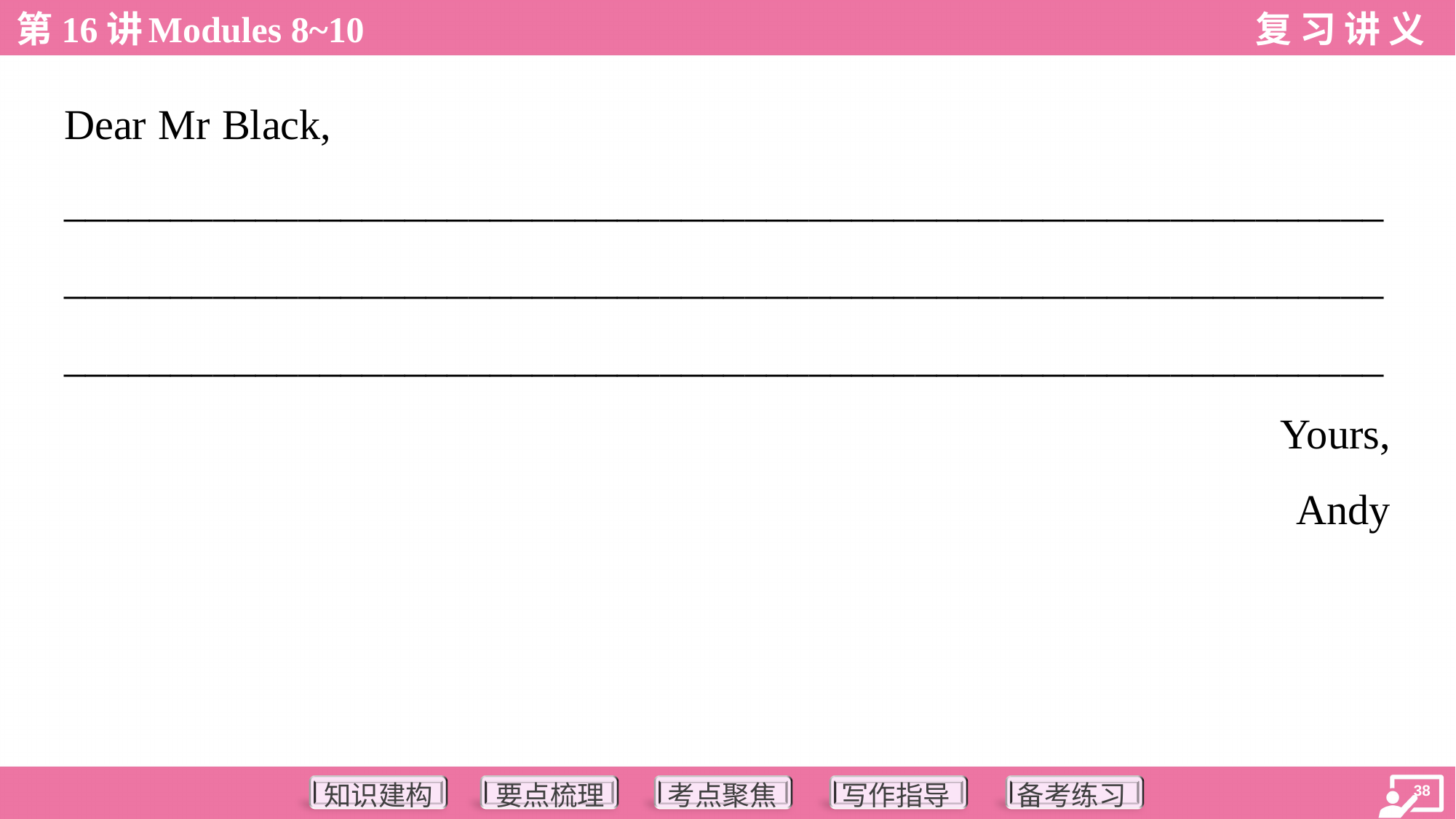

Dear Mr Black,
______________________________________________________________
______________________________________________________________
______________________________________________________________
Yours,
Andy